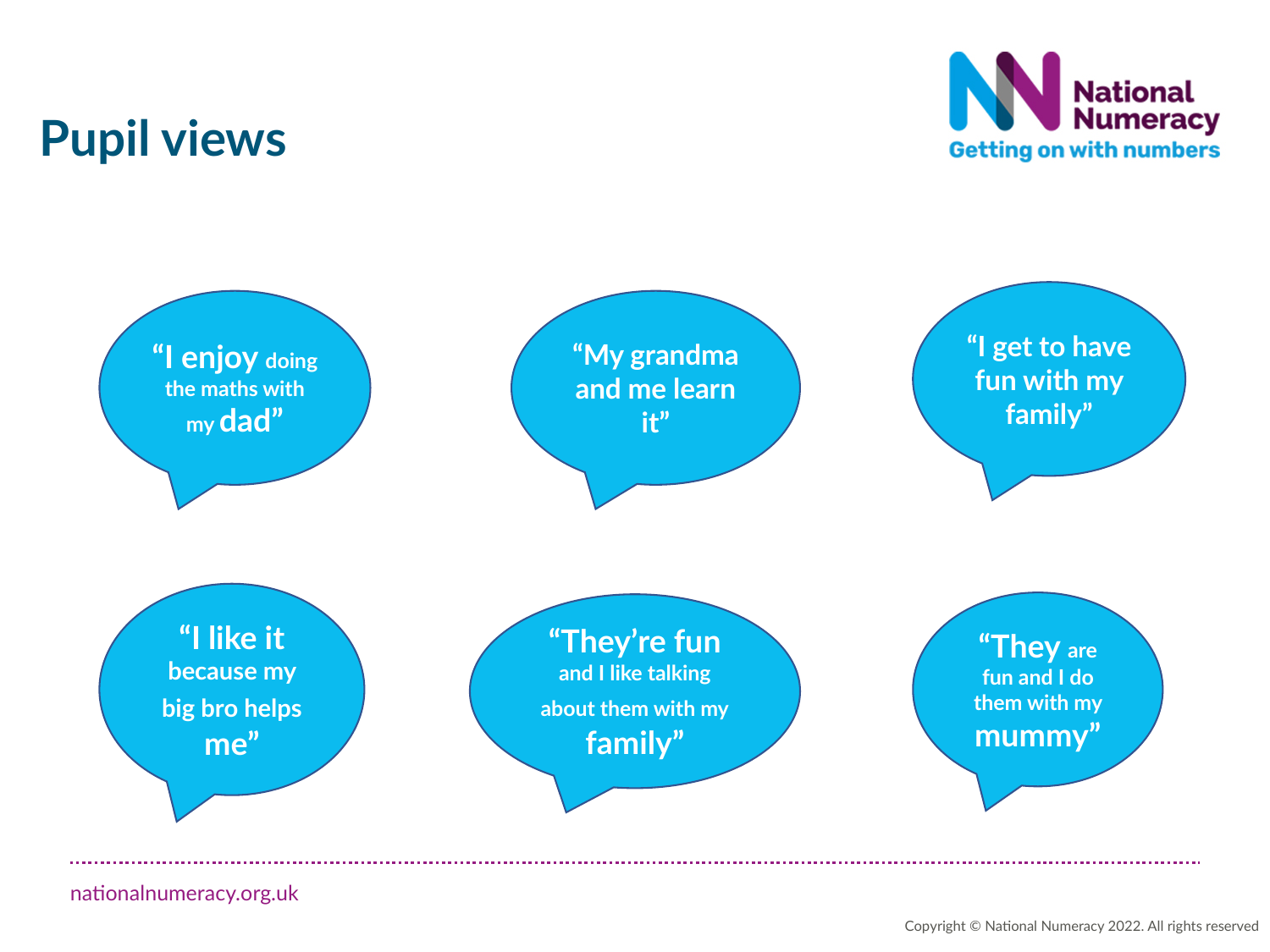

Pupil views
“I get to have fun with my family”
“I enjoy doing the maths with my dad”
“My grandma and me learn it”
“I like it because my big bro helps me”
“They are fun and I do them with my mummy”
“They’re fun and I like talking about them with my family”
Copyright © National Numeracy 2022. All rights reserved